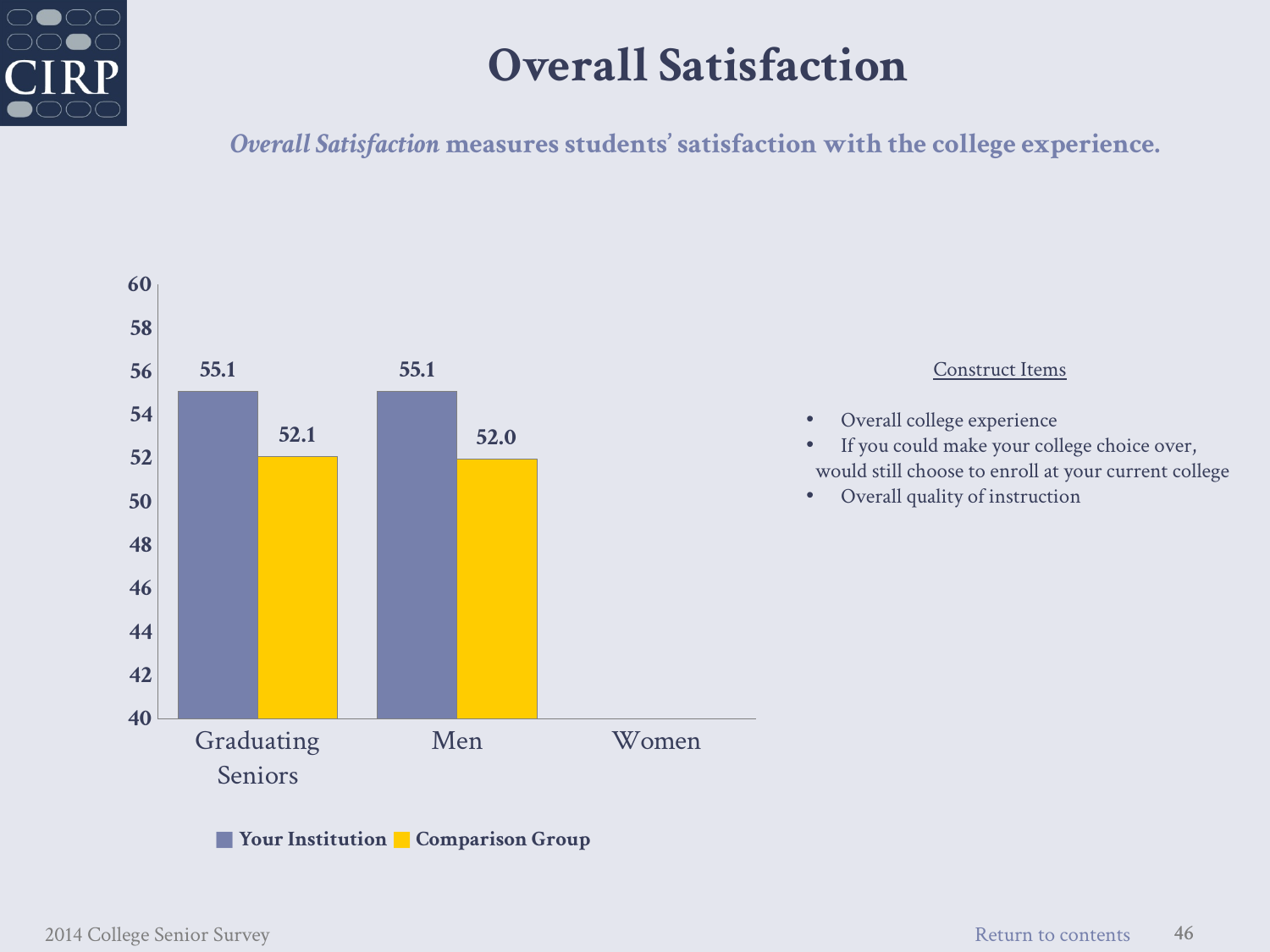

Overall Satisfaction
Overall Satisfaction measures students’ satisfaction with the college experience.

### Chart

| Category | Institution | Comparison |
|---|---|---|
| Graduating Seniors | 55.1 | 52.09 |
| Men | 55.1 | 51.97 |
| Women | 0.0 | 0.0 |
	Construct Items

 Overall college experience
 If you could make your college choice over,
  would still choose to enroll at your current college
 Overall quality of instruction

■ Your Institution ■ Comparison Group
2014 College Senior Survey
46
46